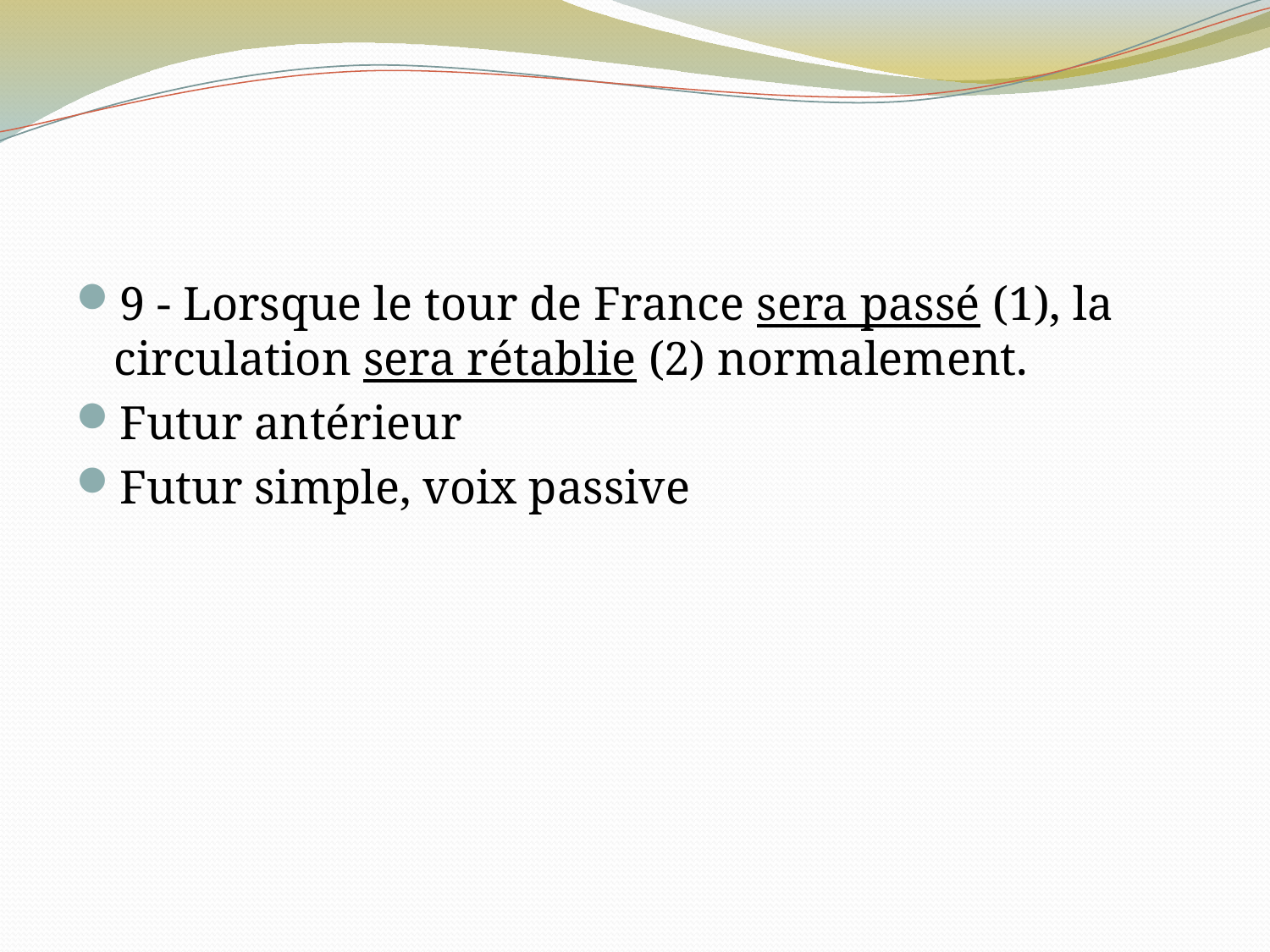

#
9 - Lorsque le tour de France sera passé (1), la circulation sera rétablie (2) normalement.
Futur antérieur
Futur simple, voix passive